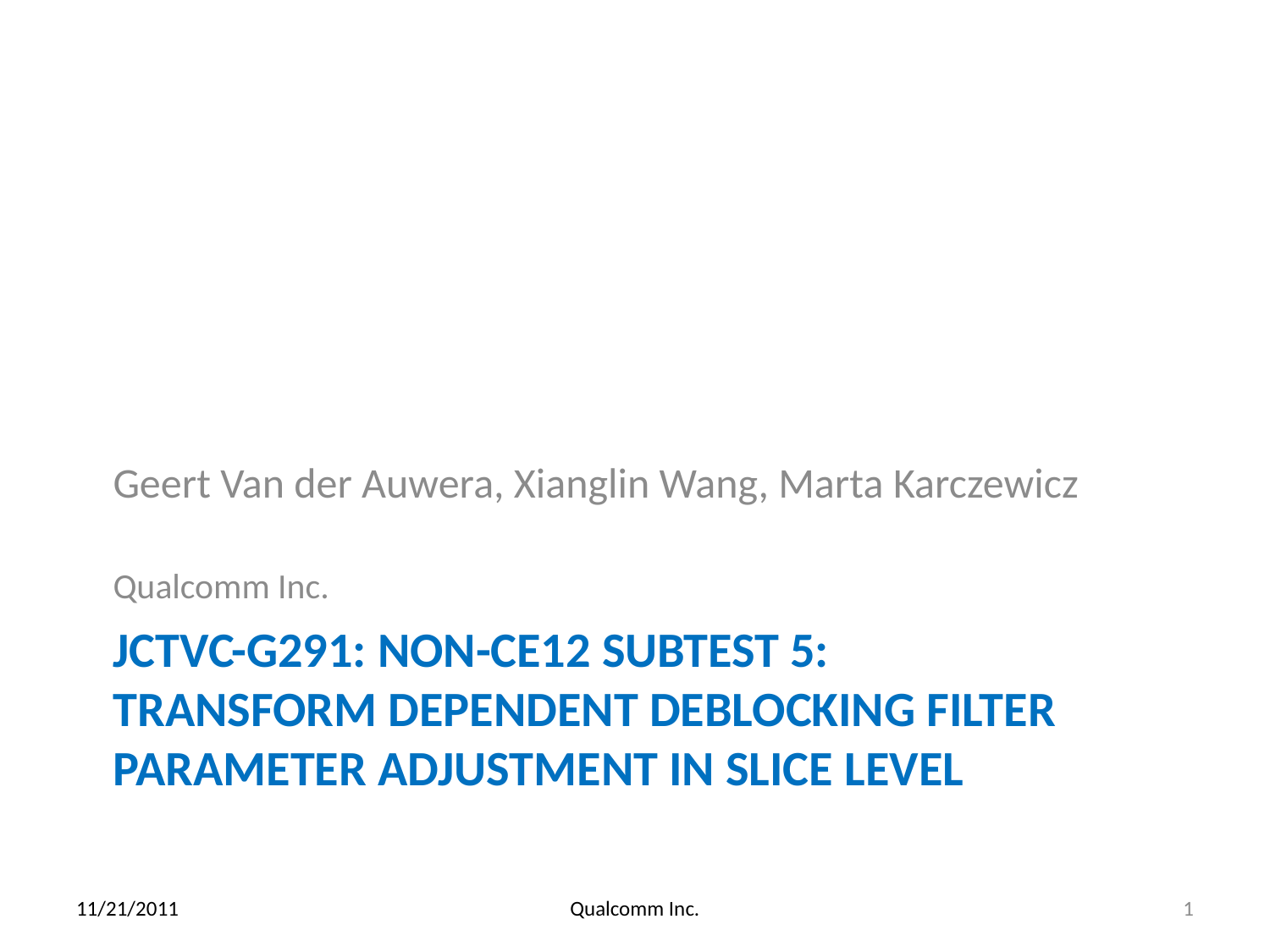

Geert Van der Auwera, Xianglin Wang, Marta Karczewicz

Qualcomm Inc.
# JCTVC-G291: Non-CE12 Subtest 5: Transform dependent Deblocking Filter Parameter Adjustment in Slice Level
11/21/2011
Qualcomm Inc.
1